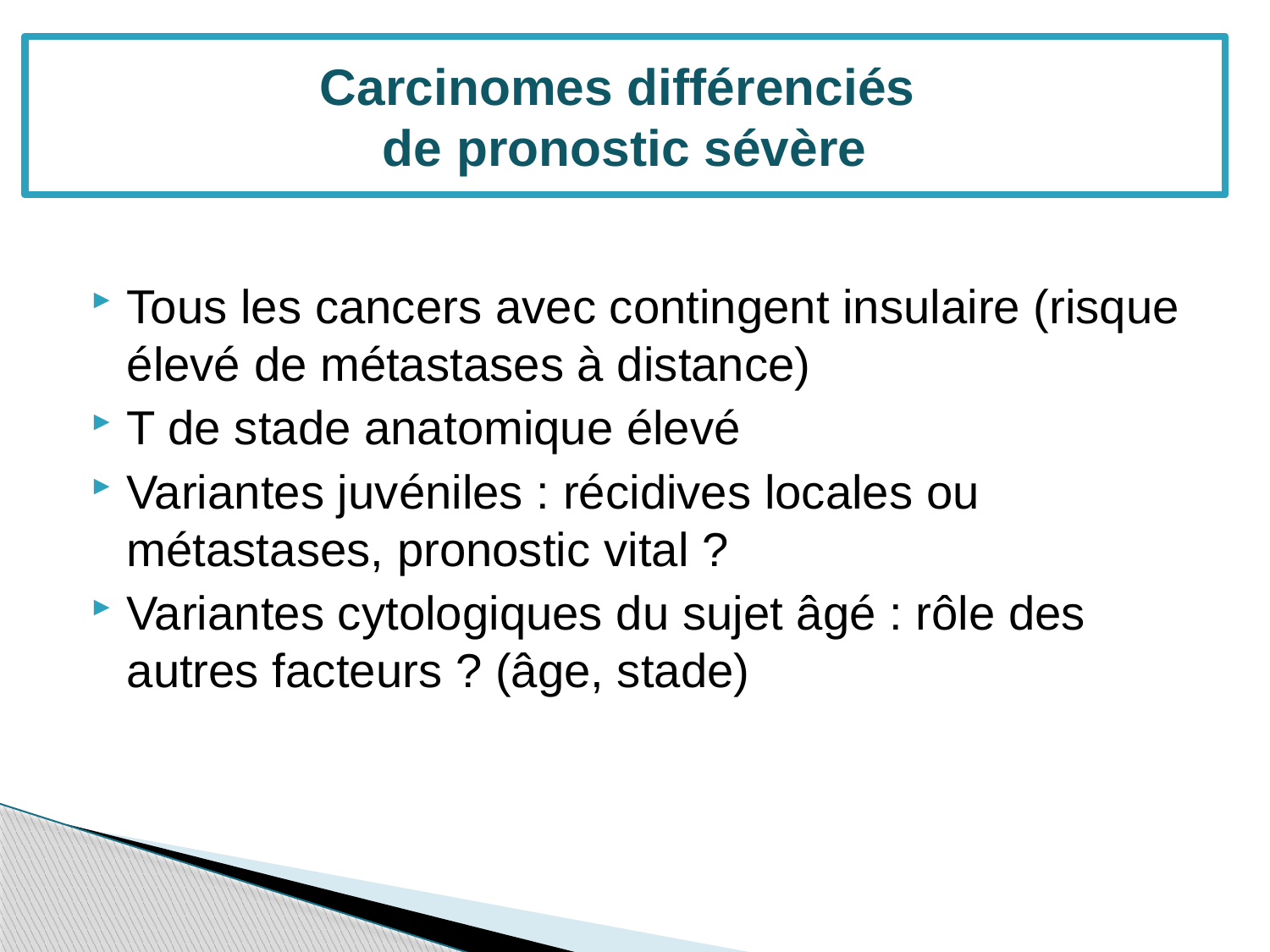

# Carcinomes différenciés de pronostic sévère

Tous les cancers avec contingent insulaire (risque élevé de métastases à distance)
T de stade anatomique élevé
Variantes juvéniles : récidives locales ou métastases, pronostic vital ?
Variantes cytologiques du sujet âgé : rôle des autres facteurs ? (âge, stade)